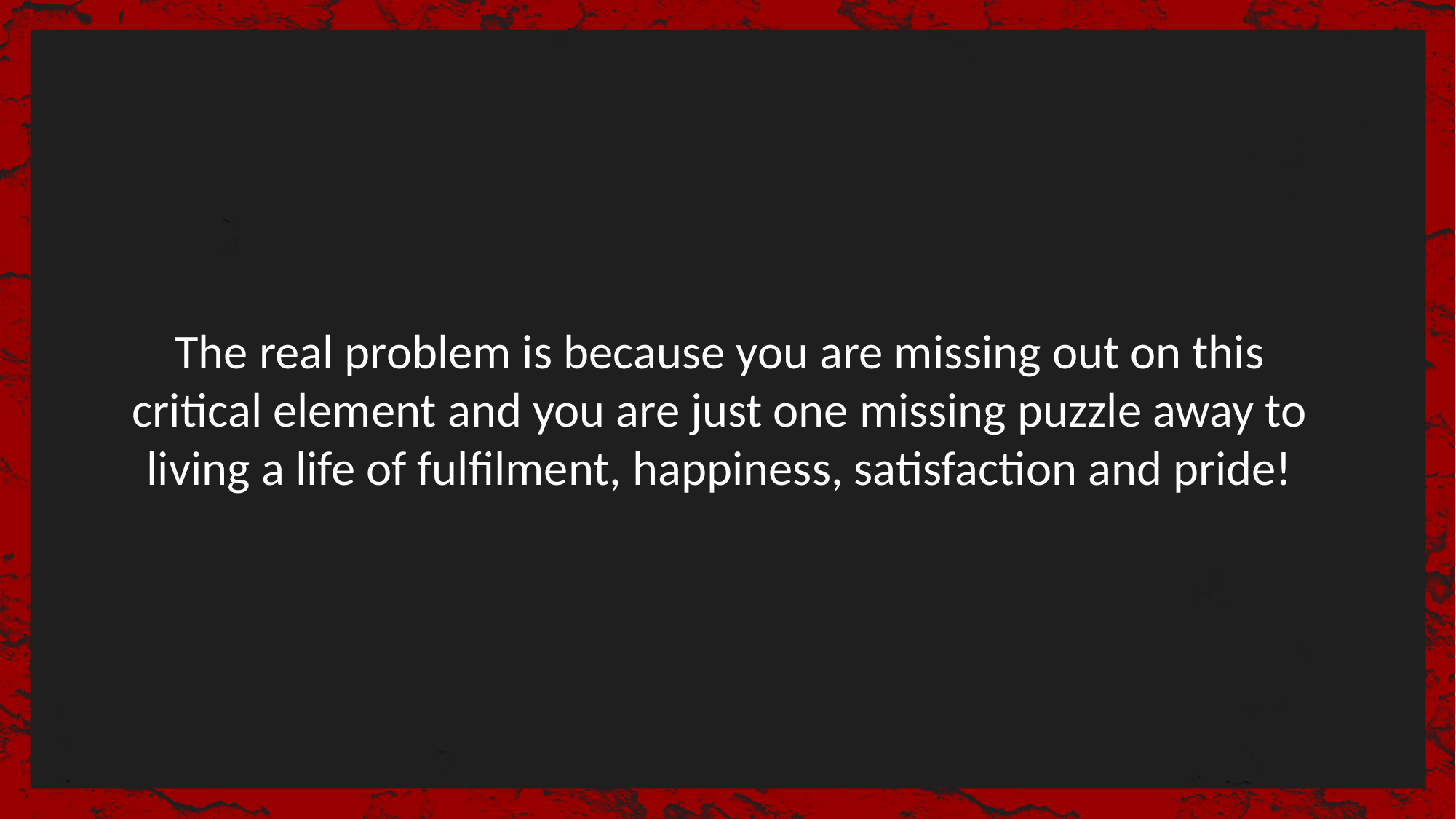

The real problem is because you are missing out on this critical element and you are just one missing puzzle away to living a life of fulfilment, happiness, satisfaction and pride!